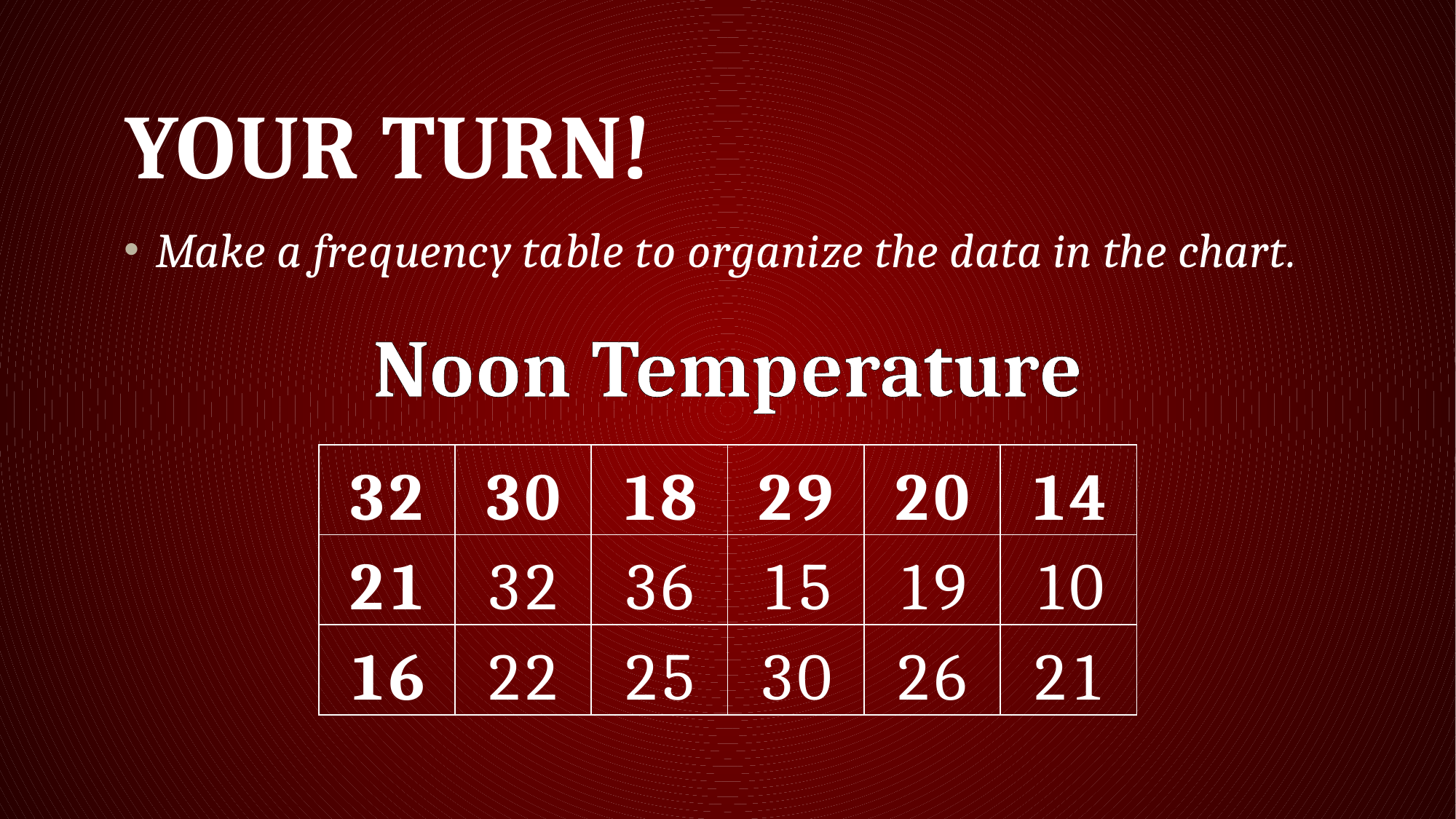

# Your turn!
Make a frequency table to organize the data in the chart.
Noon Temperature
| 32 | 30 | 18 | 29 | 20 | 14 |
| --- | --- | --- | --- | --- | --- |
| 21 | 32 | 36 | 15 | 19 | 10 |
| 16 | 22 | 25 | 30 | 26 | 21 |